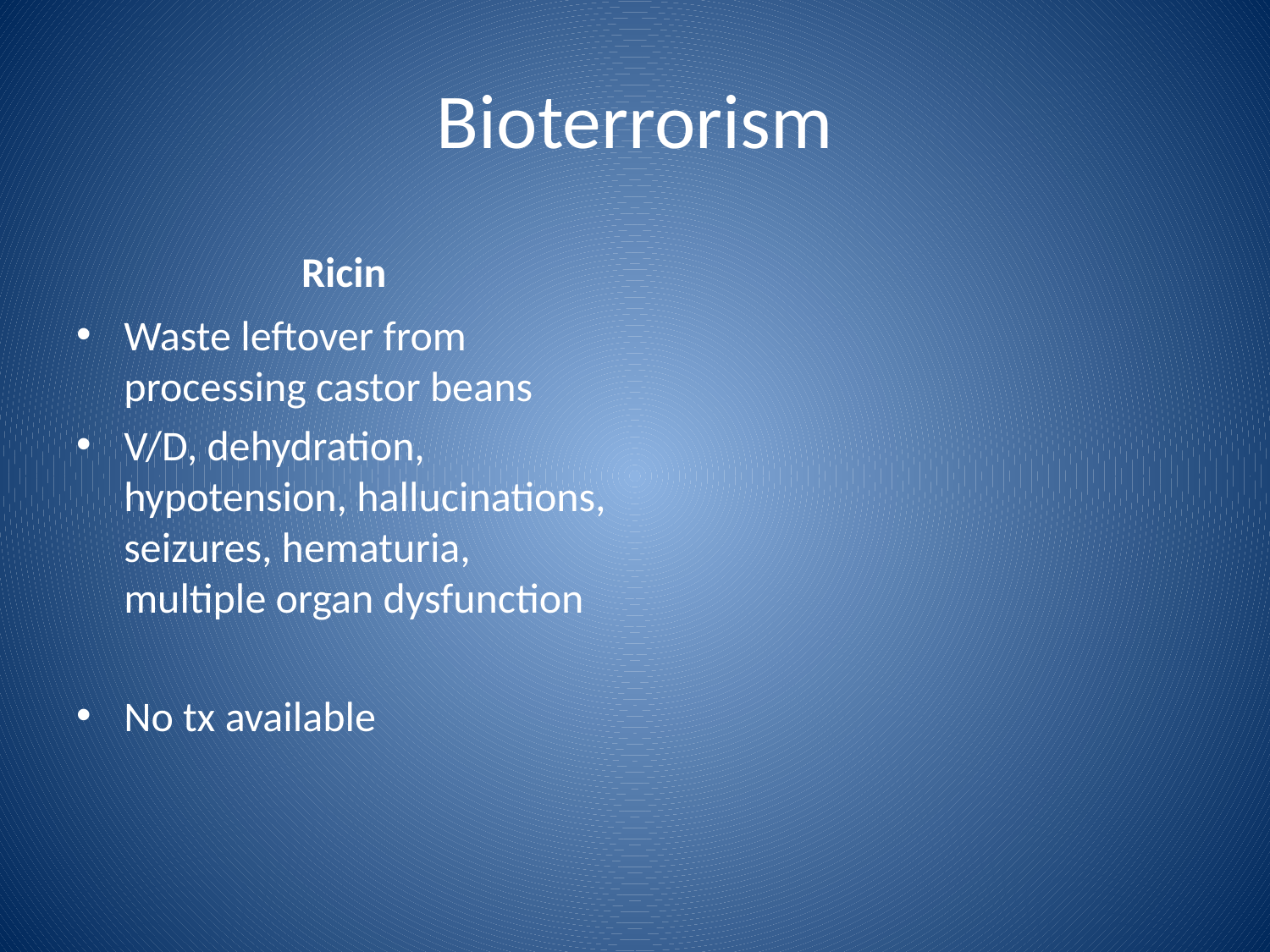

# Bioterrorism
Ricin

Waste leftover from processing castor beans
V/D, dehydration, hypotension, hallucinations, seizures, hematuria, multiple organ dysfunction

No tx available